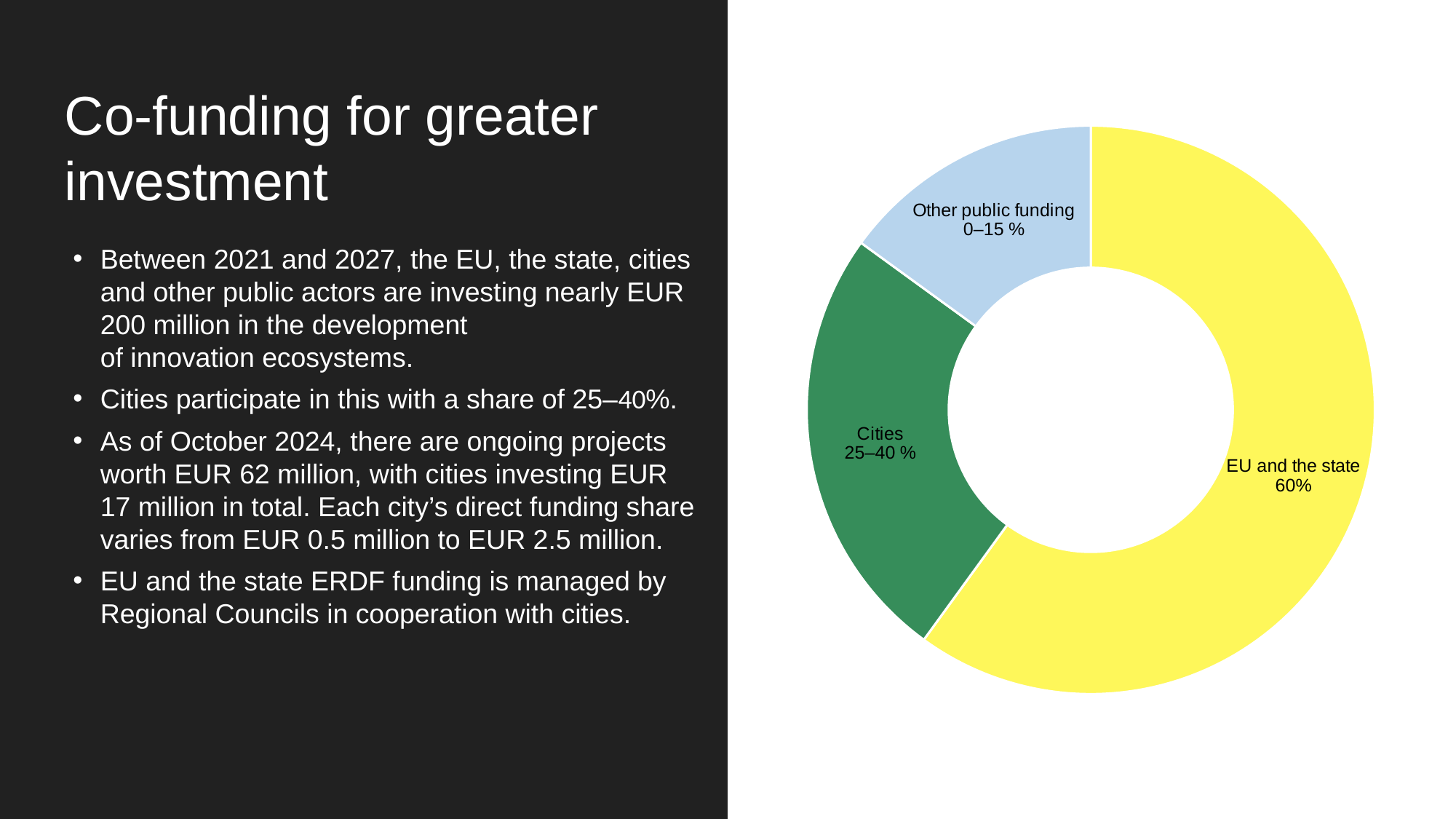

Co-funding for greater investment

### Chart

| Category | Myynti |
|---|---|
| EU ja valtio | 60.0 |
| Kaupungit | 25.0 |
| Muu julkinen | 15.0 |
Between 2021 and 2027, the EU, the state, cities and other public actors are investing nearly EUR 200 million in the development
of innovation ecosystems.
Cities participate in this with a share of 25–40%.
As of October 2024, there are ongoing projects worth EUR 62 million, with cities investing EUR 17 million in total. Each city’s direct funding share varies from EUR 0.5 million to EUR 2.5 million.
EU and the state ERDF funding is managed by Regional Councils in cooperation with cities.